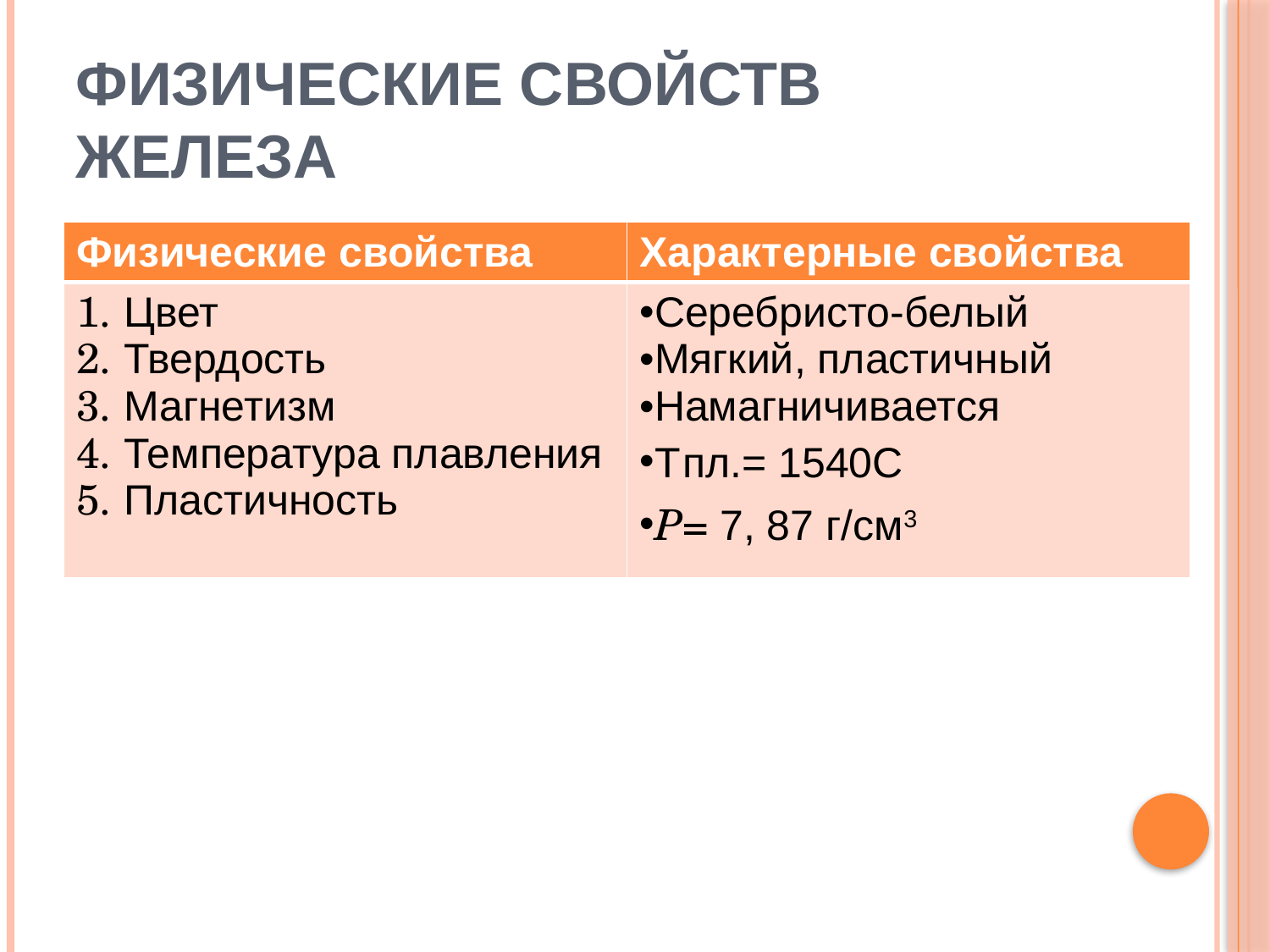

# Физические свойств железа
| Физические свойства | Характерные свойства |
| --- | --- |
| Цвет Твердость Магнетизм Температура плавления Пластичность | Серебристо-белый Мягкий, пластичный Намагничивается Tпл.= 1540С P= 7, 87 г/см3 |